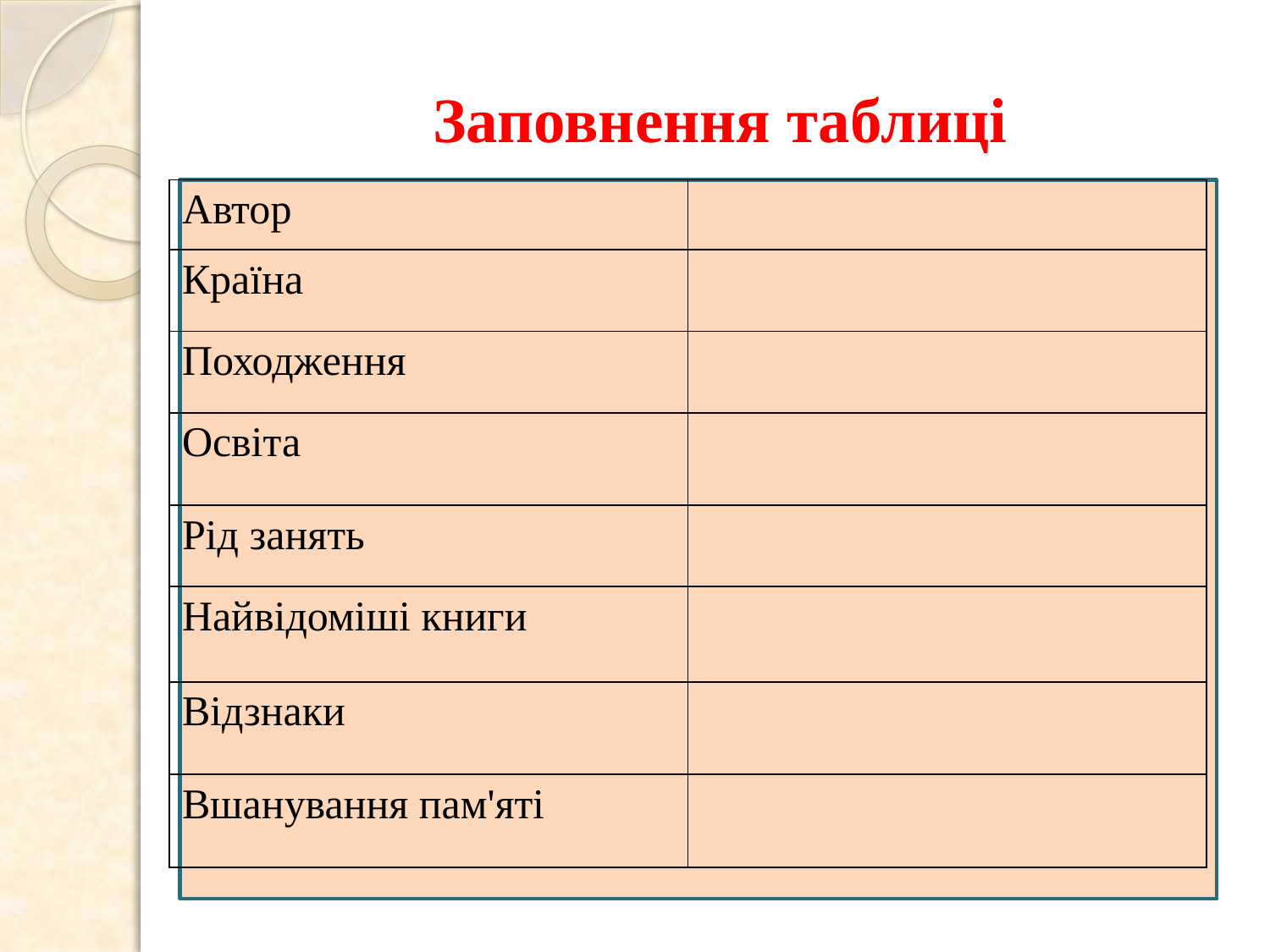

# Заповнення таблиці
| Автор |  |
| --- | --- |
| Країна |  |
| Походження |  |
| Освіта |  |
| Рід занять |  |
| Найвідоміші книги |  |
| Відзнаки |  |
| Вшанування пам'яті |  |